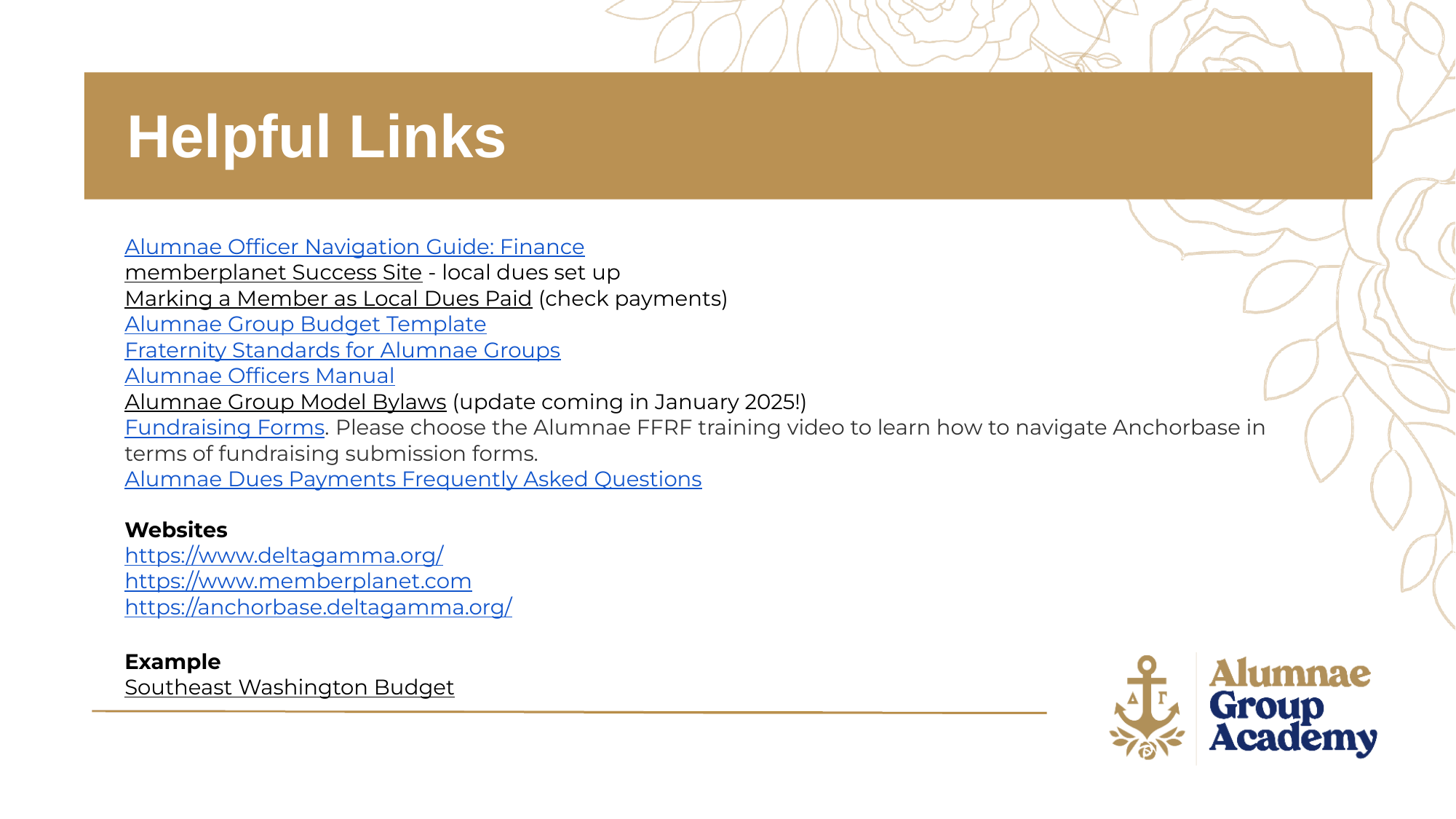

Helpful Links
Alumnae Officer Navigation Guide: Finance
memberplanet Success Site - local dues set up
Marking a Member as Local Dues Paid (check payments)
Alumnae Group Budget Template
Fraternity Standards for Alumnae Groups
Alumnae Officers Manual
Alumnae Group Model Bylaws (update coming in January 2025!)
Fundraising Forms. Please choose the Alumnae FFRF training video to learn how to navigate Anchorbase in terms of fundraising submission forms.
Alumnae Dues Payments Frequently Asked Questions

Websites
https://www.deltagamma.org/
https://www.memberplanet.com
https://anchorbase.deltagamma.org/

Example
Southeast Washington Budget